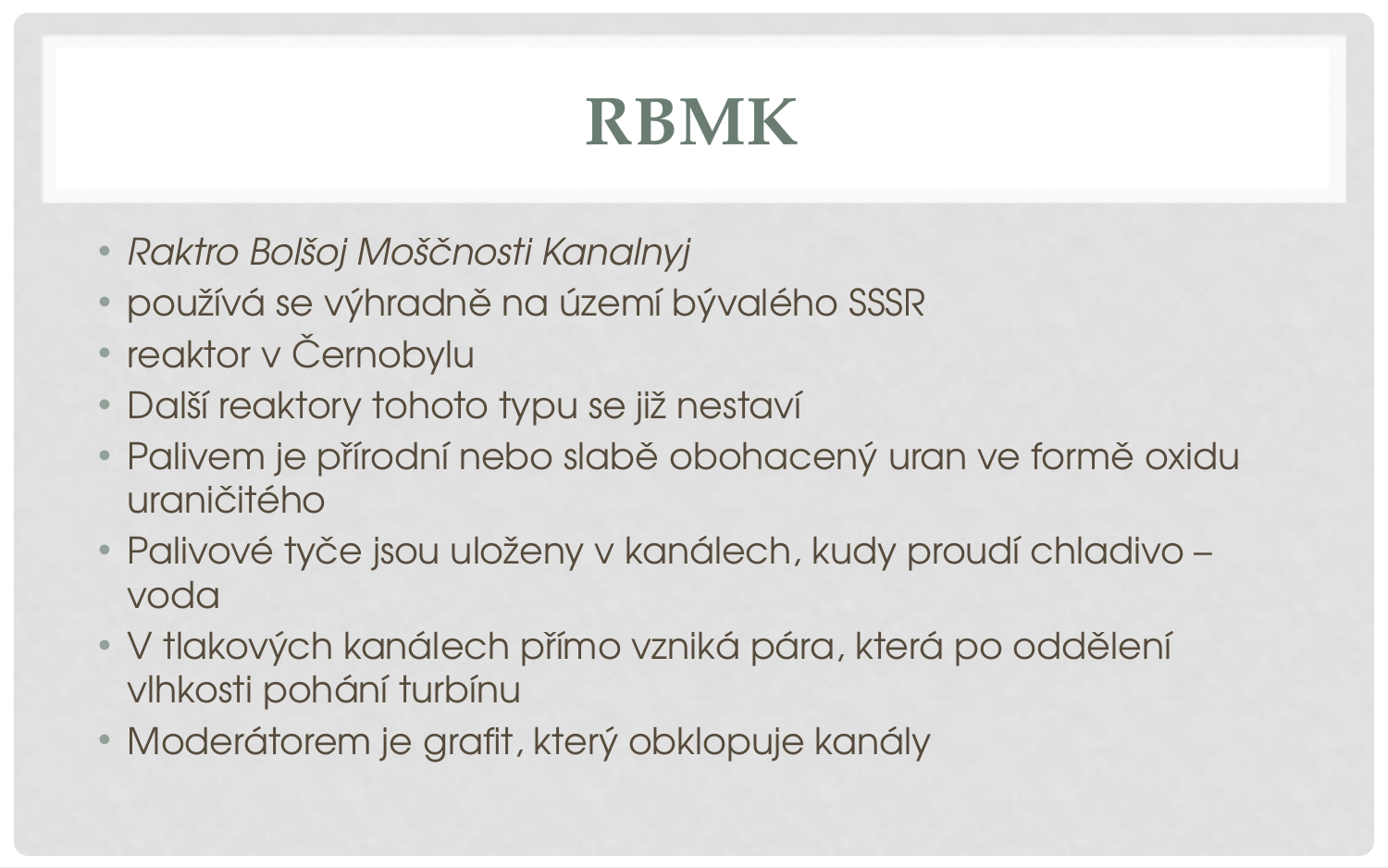

# RBMK
Raktro Bolšoj Moščnosti Kanalnyj
používá se výhradně na území bývalého SSSR
reaktor v Černobylu
Další reaktory tohoto typu se již nestaví
Palivem je přírodní nebo slabě obohacený uran ve formě oxidu uraničitého
Palivové tyče jsou uloženy v kanálech, kudy proudí chladivo – voda
V tlakových kanálech přímo vzniká pára, která po oddělení vlhkosti pohání turbínu
Moderátorem je grafit, který obklopuje kanály